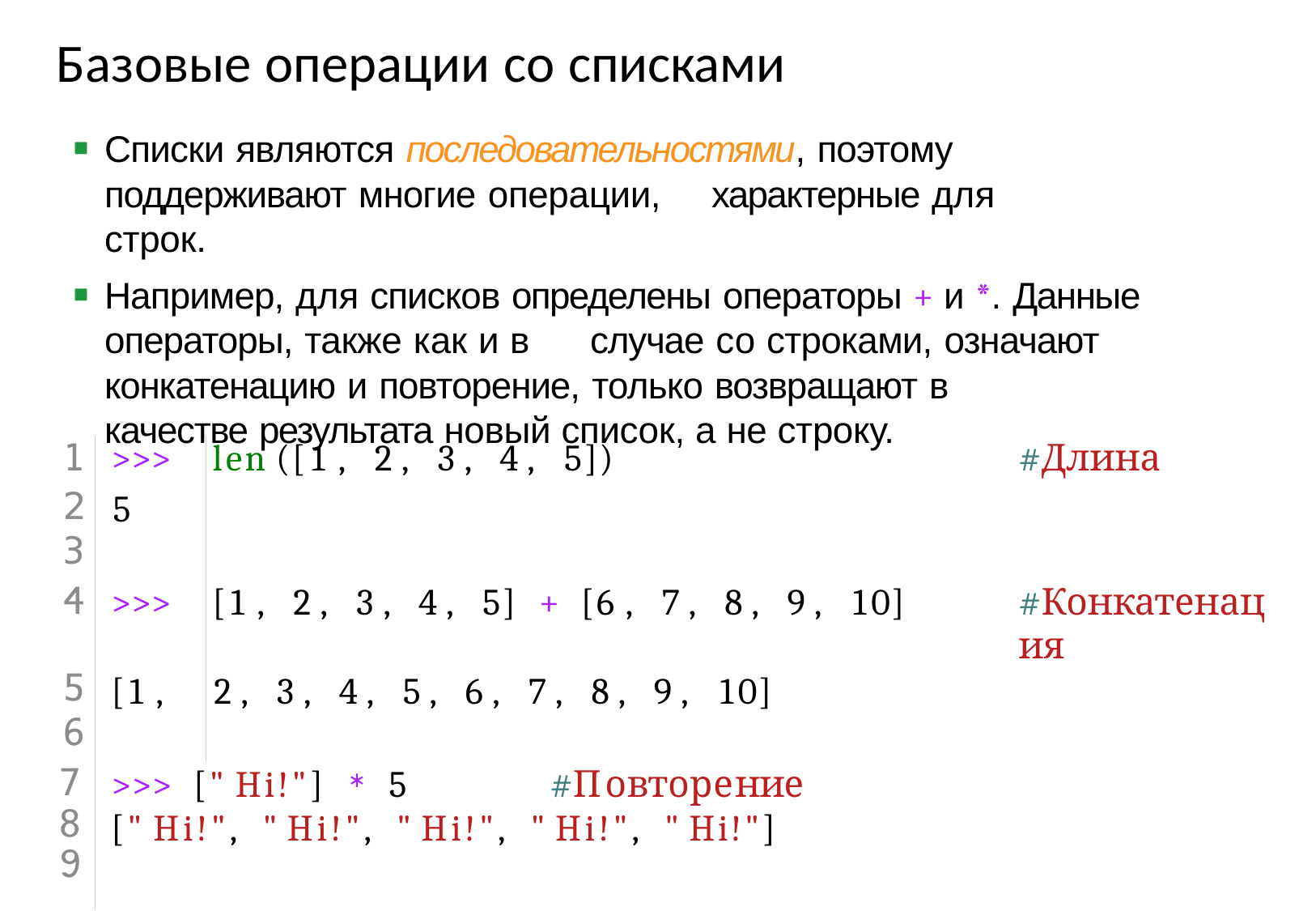

# Базовые операции со списками
Списки являются последовательностями, поэтому поддерживают многие операции, 	характерные для строк.
Например, для списков определены операторы + и *. Данные операторы, также как и в 	случае со строками, означают конкатенацию и повторение, только возвращают в 	качестве результата новый список, а не строку.
| 1 | >>> | len ([1 , 2 , 3 , 4 , 5]) | #Длина |
| --- | --- | --- | --- |
| 2 | 5 |  |  |
| 3 |  |  |  |
| 4 | >>> | [1 , 2 , 3 , 4 , 5] + [6 , 7 , 8 , 9 , 10] | #Конкатенация |
| 5 | [1 , | 2 , 3 , 4 , 5 , 6 , 7 , 8 , 9 , 10] |  |
| 6 |  |  |  |
| 7 8 9 | >>> [" Hi!"] ∗ 5 #Повторение [" Hi!", " Hi!", " Hi!", " Hi!", " Hi!"] |  |  |